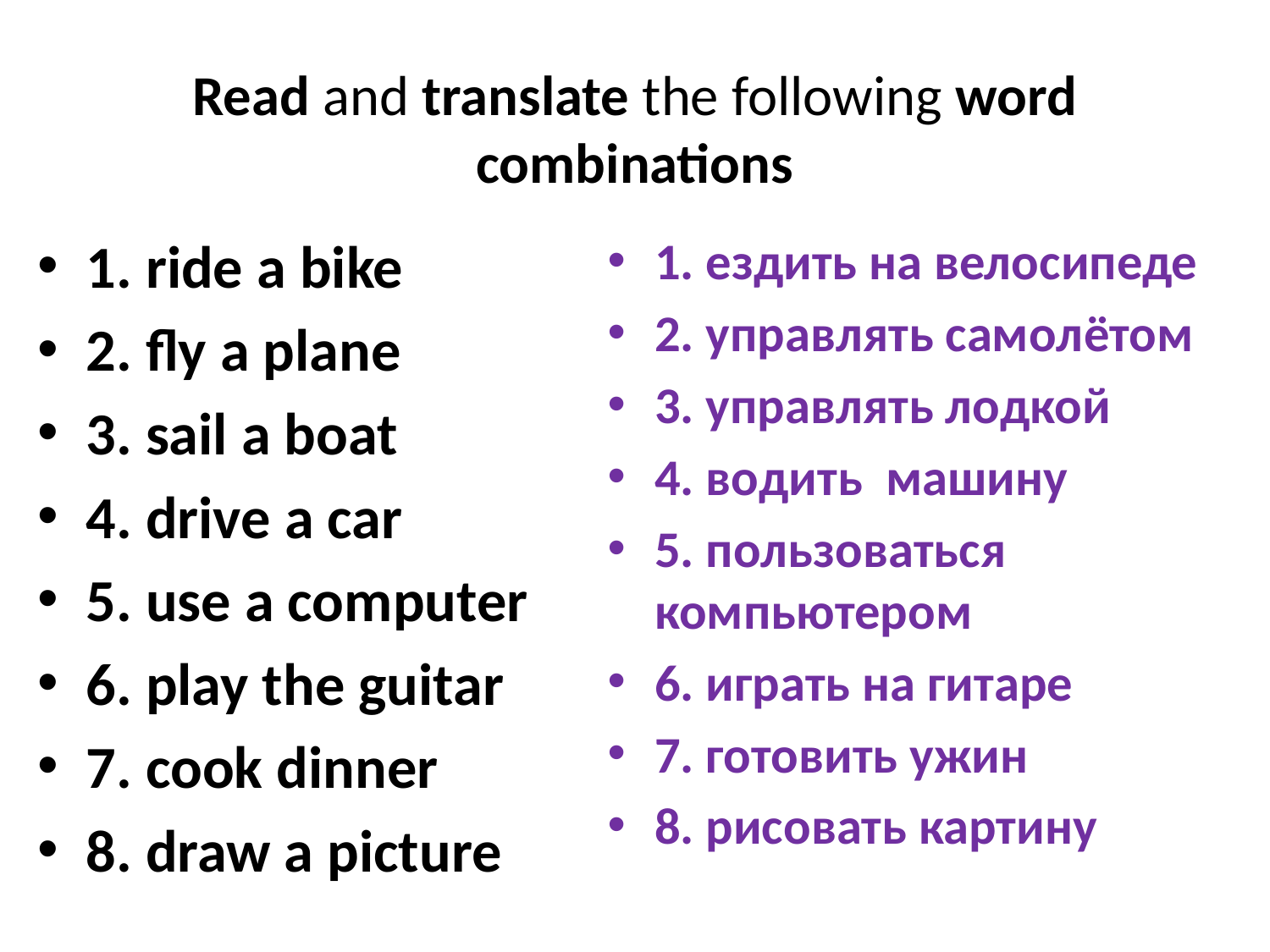

# Read and translate the following word combinations
1. ride a bike
2. fly a plane
3. sail a boat
4. drive a car
5. use a computer
6. play the guitar
7. cook dinner
8. draw a picture

1. ездить на велосипеде
2. управлять самолётом
3. управлять лодкой
4. водить  машину
5. пользоваться компьютером
6. играть на гитаре
7. готовить ужин
8. рисовать картину